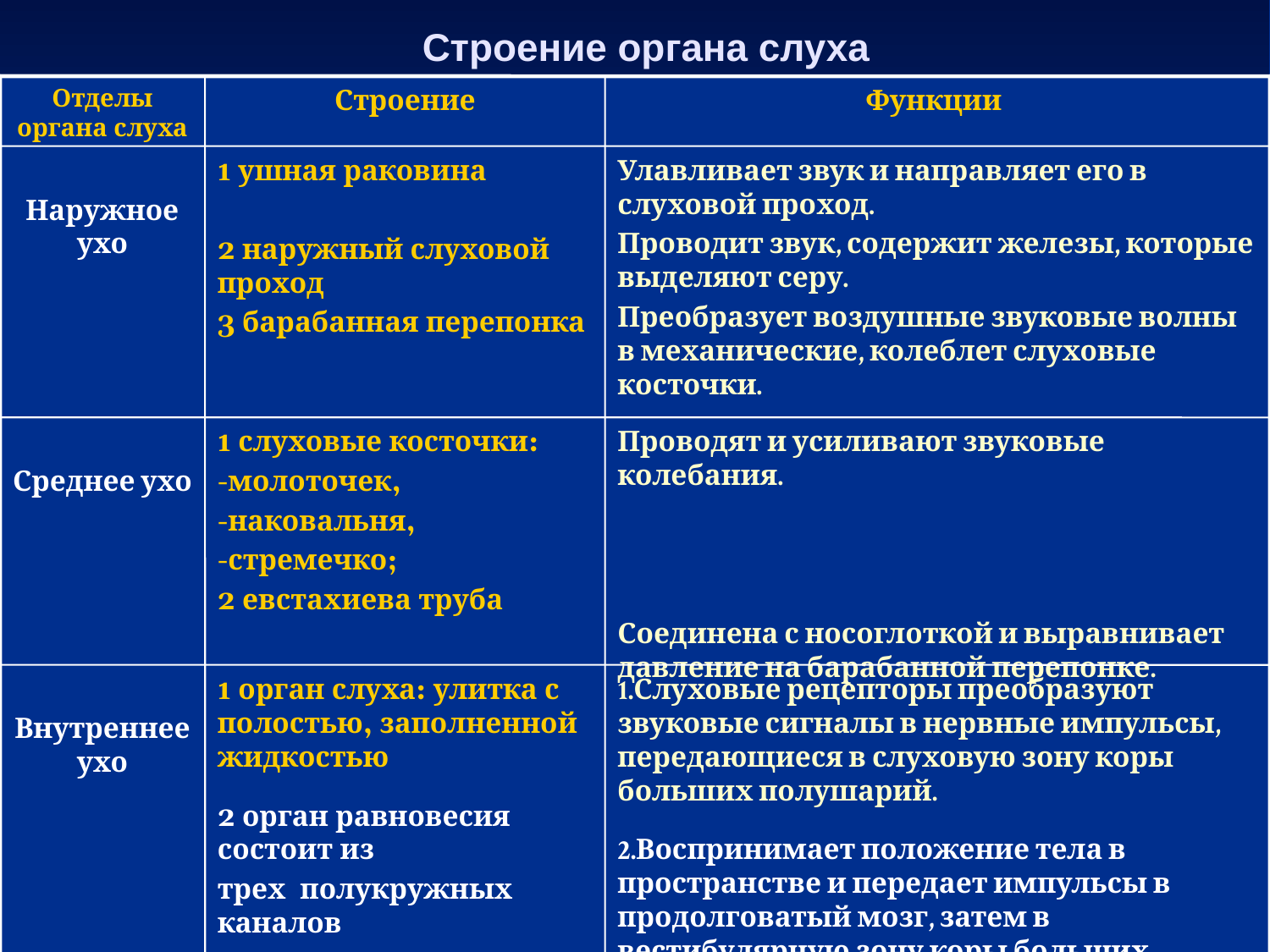

# Строение органа слуха
Отделы органа слуха

Строение

Функции

Наружное ухо

1 ушная раковина

2 наружный слуховой проход
3 барабанная перепонка

Улавливает звук и направляет его в слуховой проход.
Проводит звук, содержит железы, которые выделяют серу.
Преобразует воздушные звуковые волны в механические, колеблет слуховые косточки.

Среднее ухо

1 слуховые косточки:
-молоточек,
-наковальня,
-стремечко;
2 евстахиева труба

Проводят и усиливают звуковые колебания.

Соединена с носоглоткой и выравнивает давление на барабанной перепонке.

Внутреннее ухо

1 орган слуха: улитка с полостью, заполненной жидкостью

2 орган равновесия состоит из
трех  полукружных каналов
1.Слуховые рецепторы преобразуют звуковые сигналы в нервные импульсы, передающиеся в слуховую зону коры больших полушарий.

2.Воспринимает положение тела в пространстве и передает импульсы в продолговатый мозг, затем в вестибулярную зону коры больших полушарий.